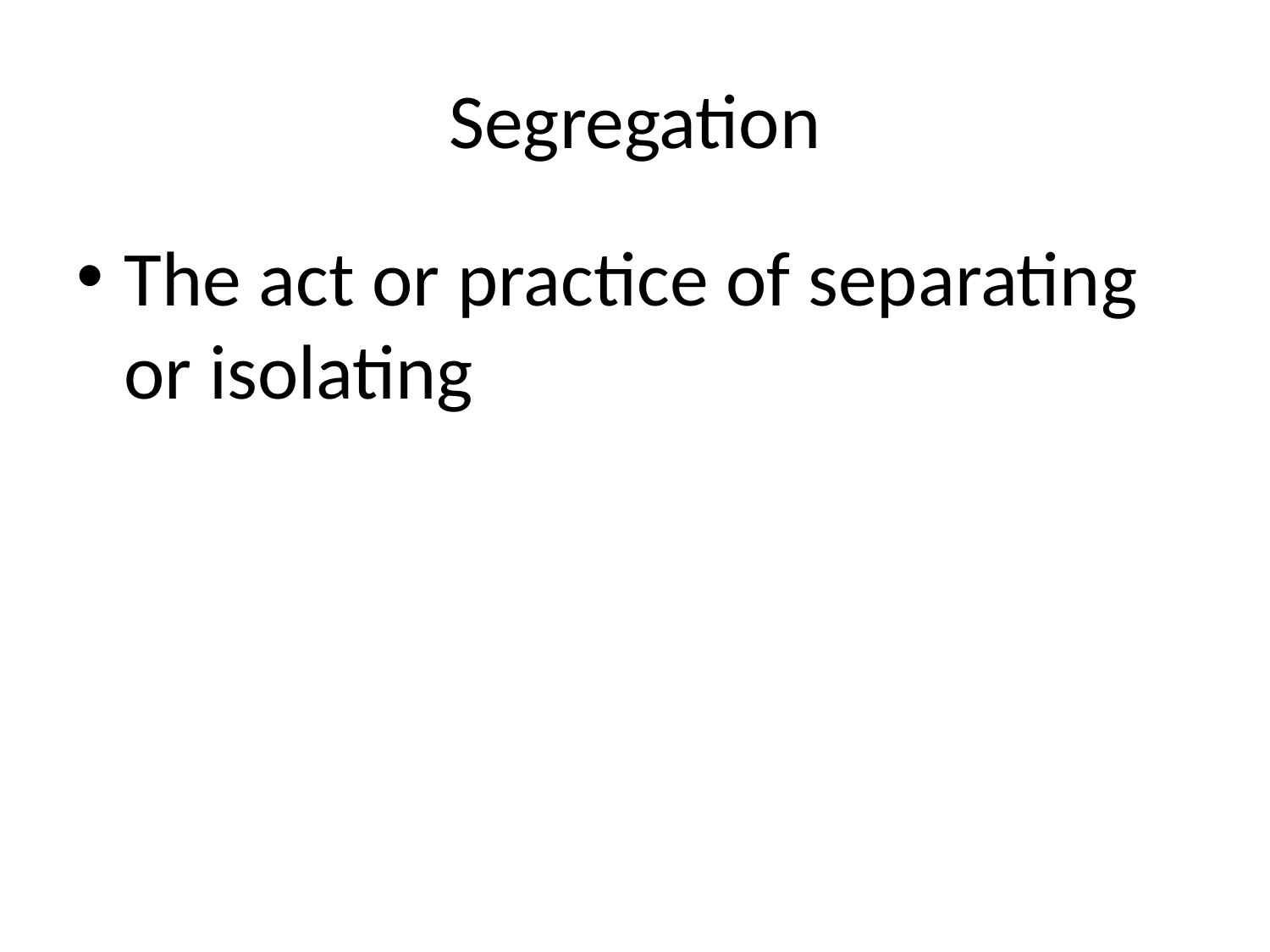

# Segregation
The act or practice of separating or isolating